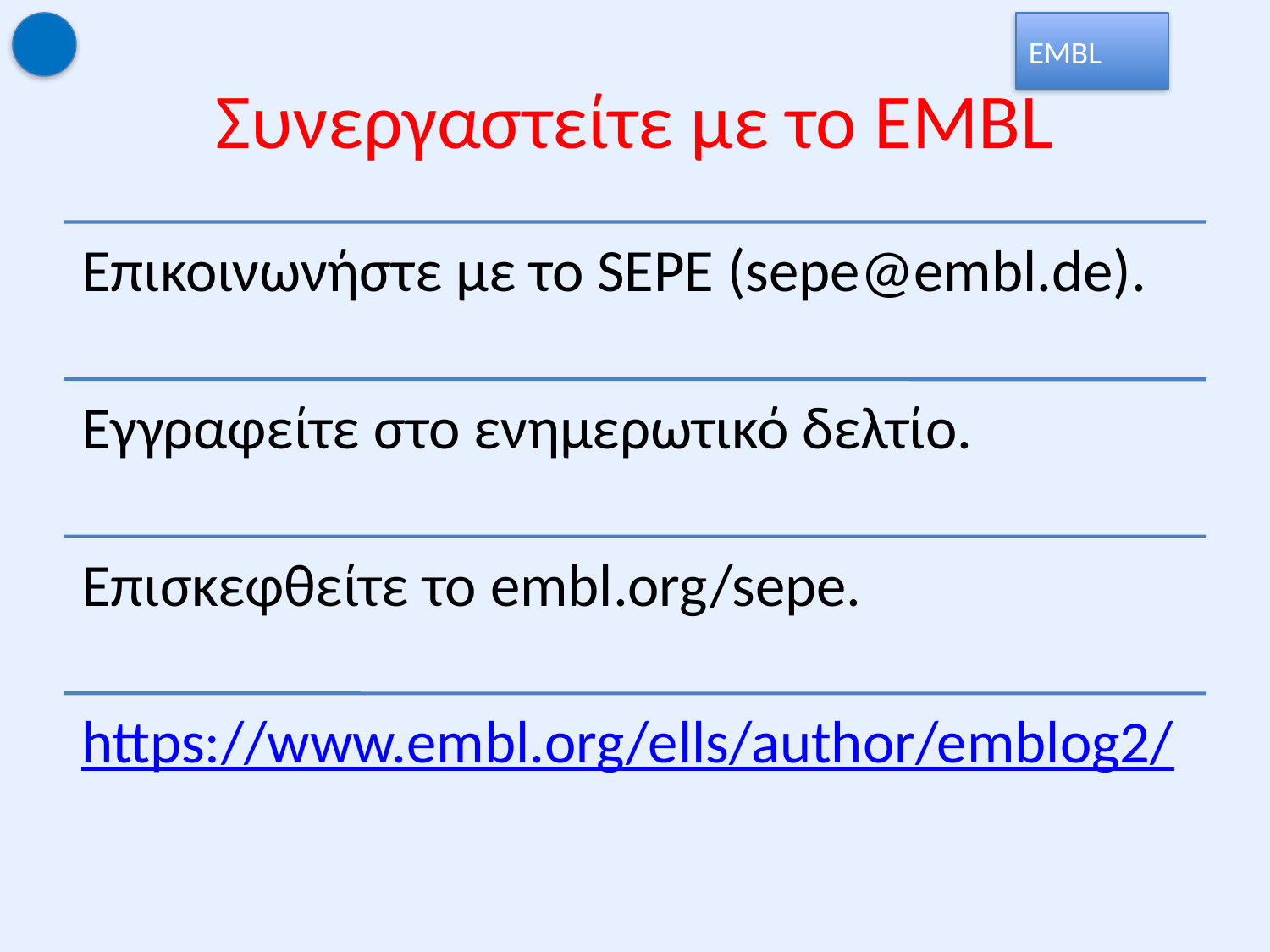

EMBL
# Συνεργαστείτε με το EMBL
Επικοινωνήστε με το SEPE (sepe@embl.de).
Εγγραφείτε στο ενημερωτικό δελτίο.
Επισκεφθείτε το embl.org/sepe.
https://www.embl.org/ells/author/emblog2/